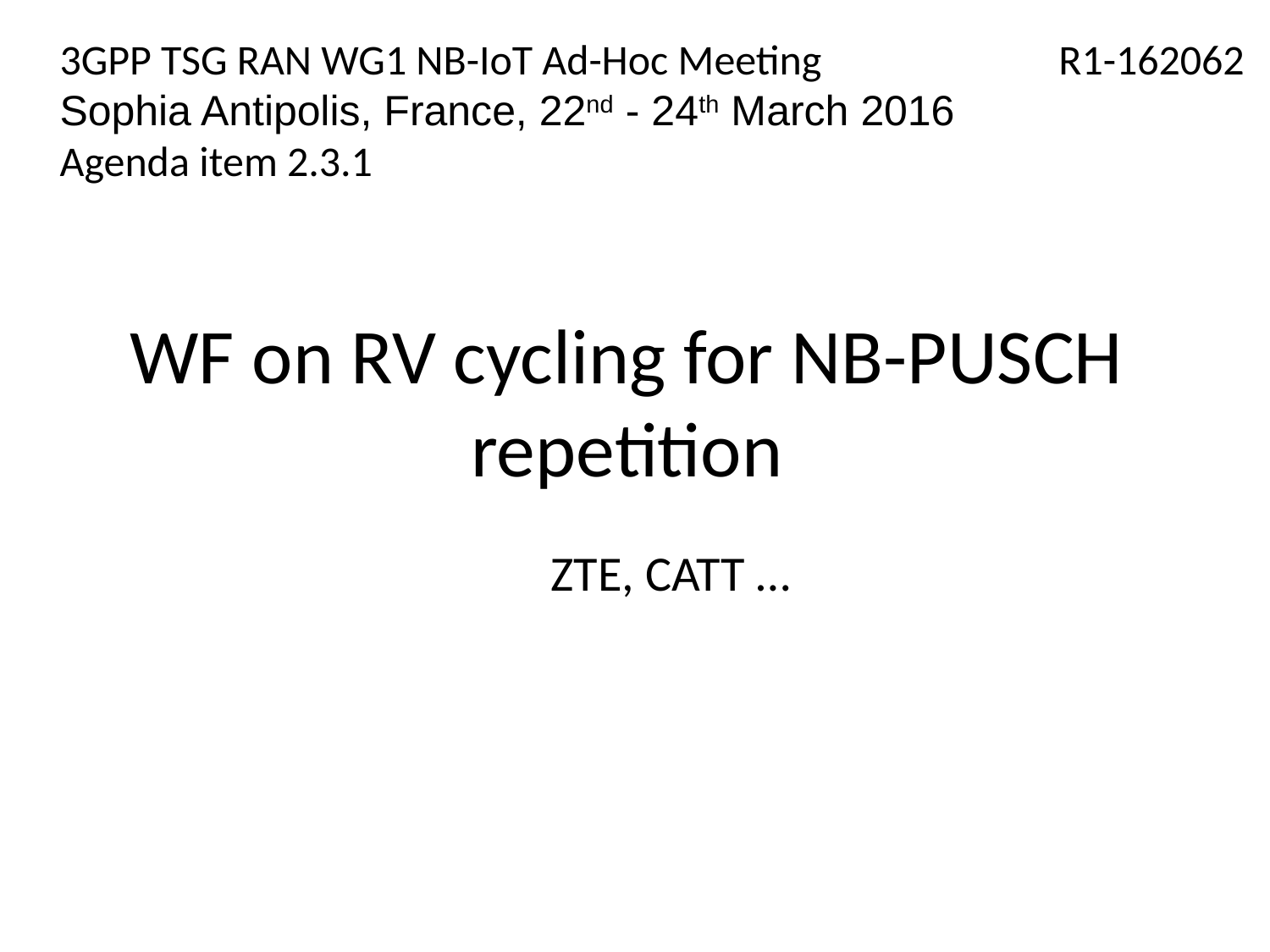

3GPP TSG RAN WG1 NB-IoT Ad-Hoc Meeting
Sophia Antipolis, France, 22nd - 24th March 2016
Agenda item 2.3.1
R1-162062
# WF on RV cycling for NB-PUSCH repetition
ZTE, CATT …